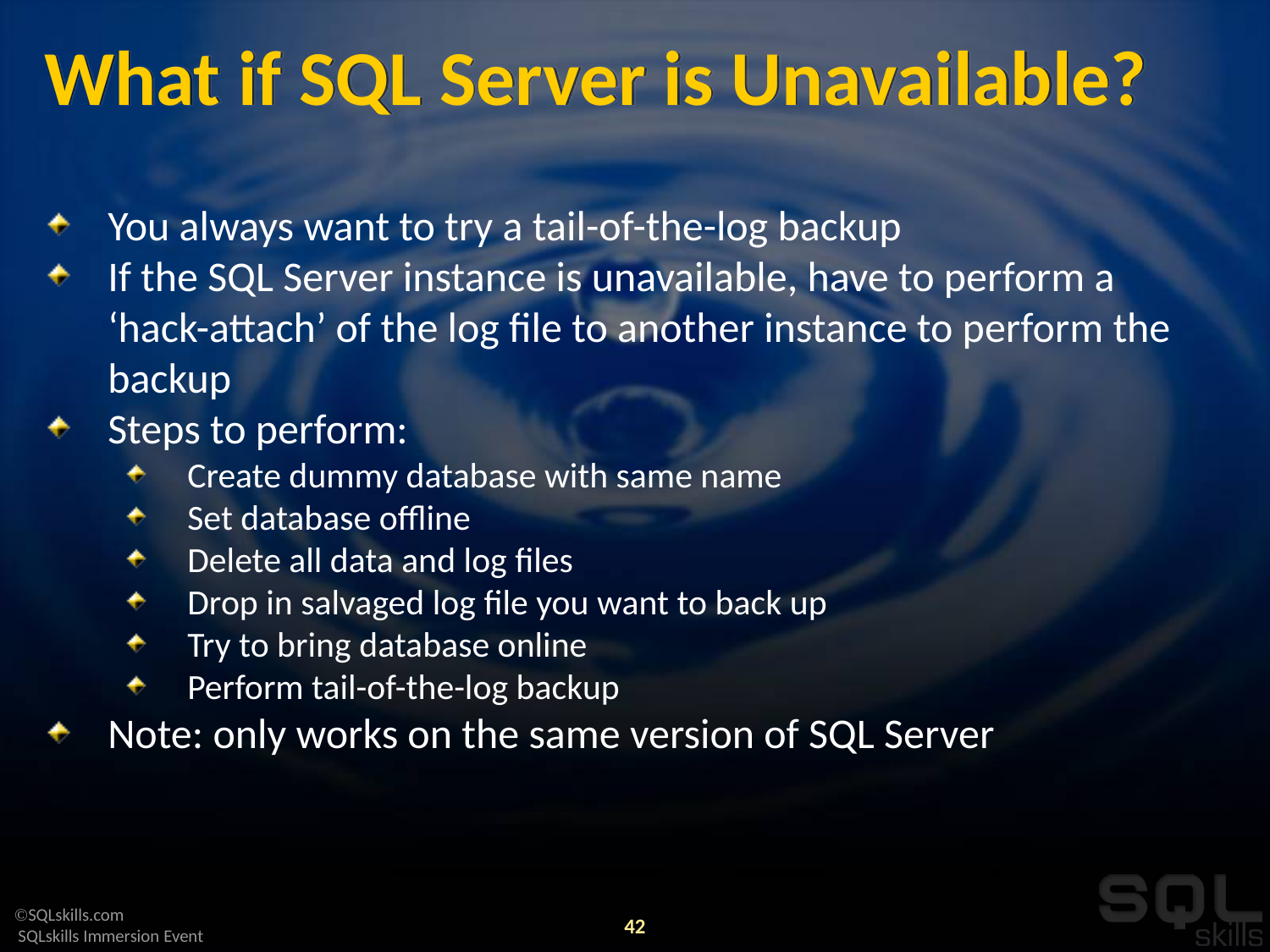

# What if SQL Server is Unavailable?
You always want to try a tail-of-the-log backup
If the SQL Server instance is unavailable, have to perform a ‘hack-attach’ of the log file to another instance to perform the backup
Steps to perform:
Create dummy database with same name
Set database offline
Delete all data and log files
Drop in salvaged log file you want to back up
Try to bring database online
Perform tail-of-the-log backup
Note: only works on the same version of SQL Server
42